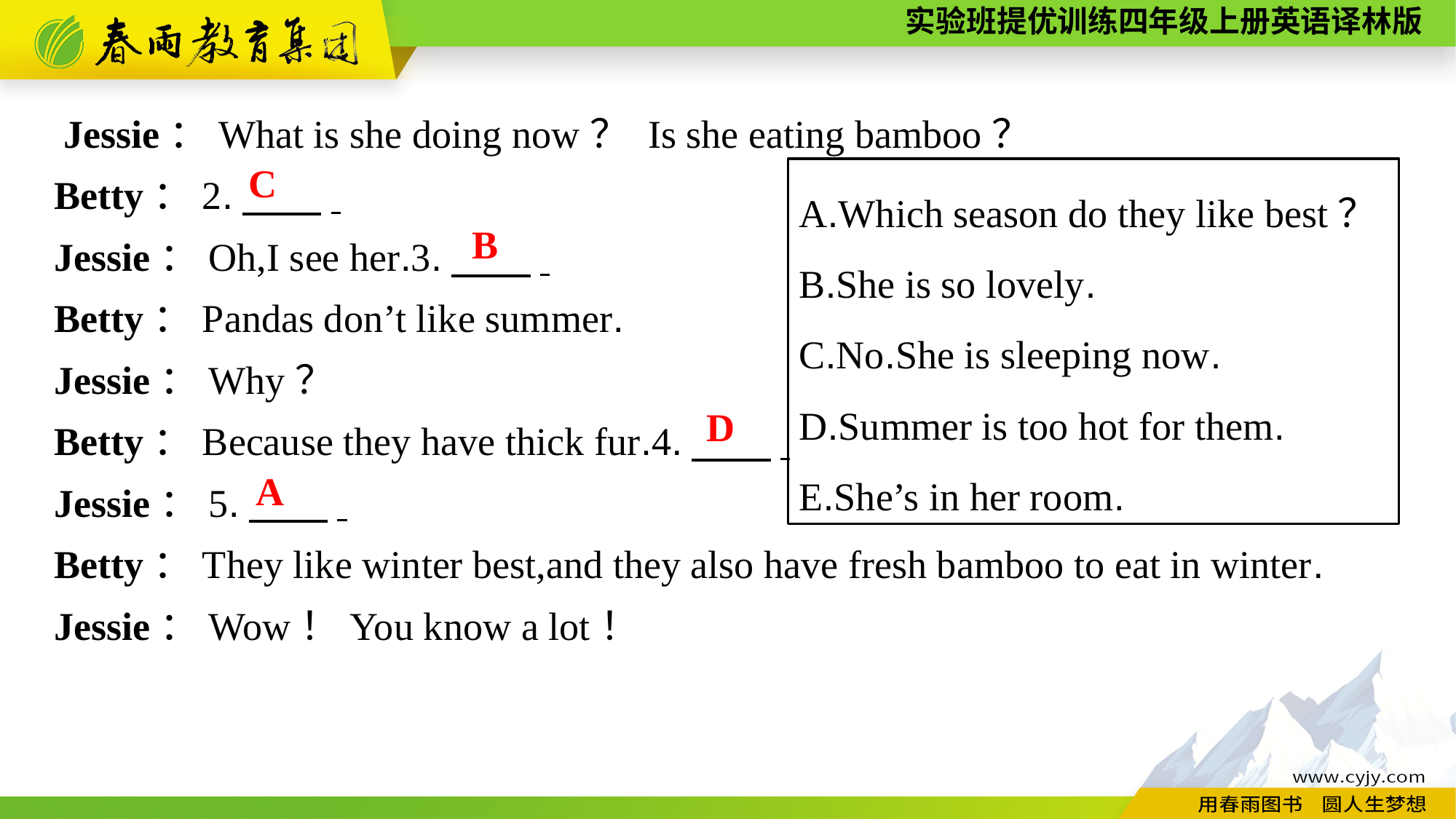

Jessie：What is she doing now？ Is she eating bamboo？
Betty：2.　　.
Jessie：Oh,I see her.3.　　.
Betty：Pandas don’t like summer.
Jessie：Why？
Betty：Because they have thick fur.4.　　.
Jessie：5.　　.
Betty：They like winter best,and they also have fresh bamboo to eat in winter.
Jessie：Wow！You know a lot！
C
A.Which season do they like best？
B.She is so lovely.
C.No.She is sleeping now.
D.Summer is too hot for them.
E.She’s in her room.
B
D
A